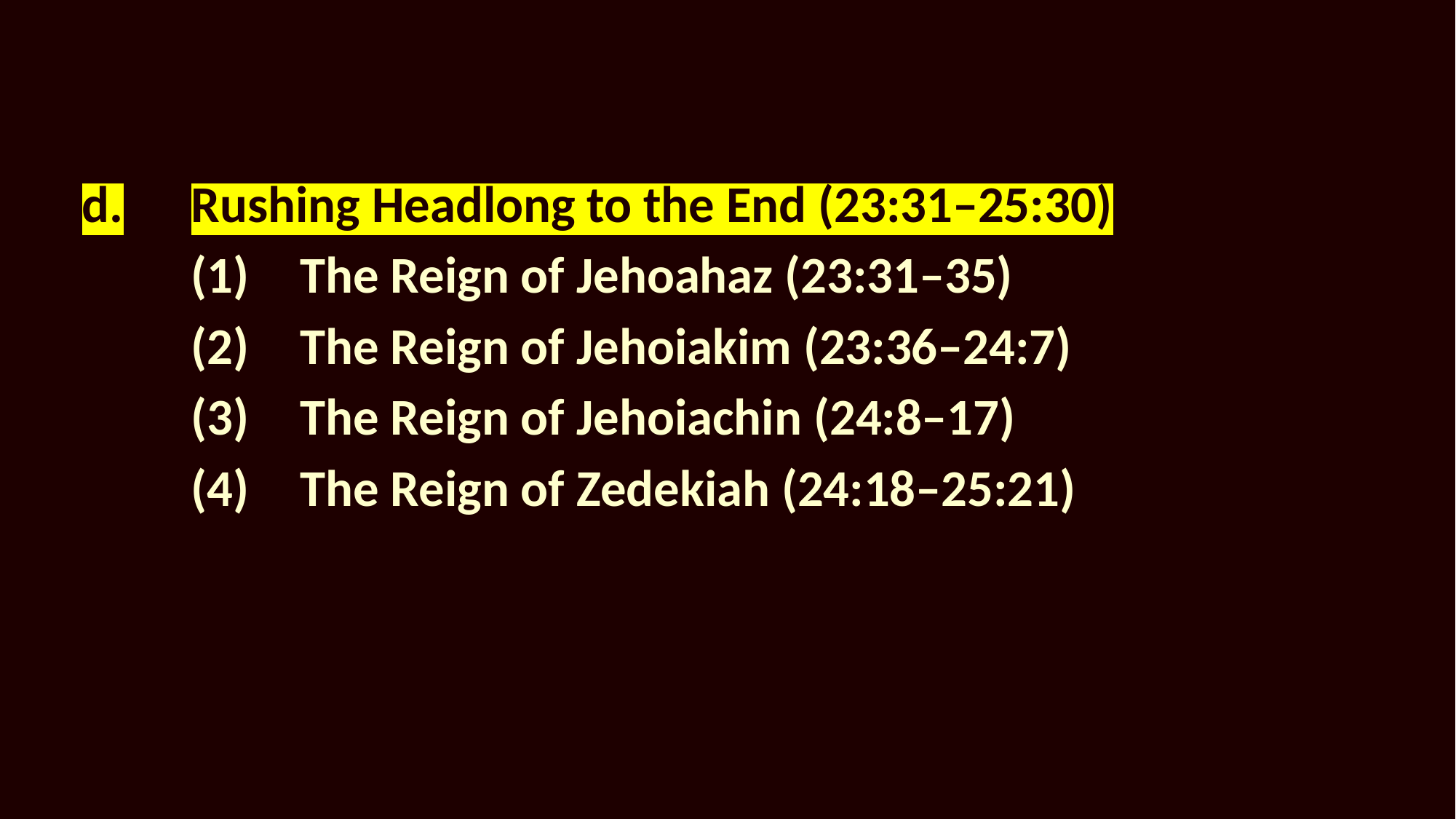

d.	Rushing Headlong to the End (23:31–25:30)
	(1)	The Reign of Jehoahaz (23:31–35)
	(2)	The Reign of Jehoiakim (23:36–24:7)
	(3)	The Reign of Jehoiachin (24:8–17)
	(4)	The Reign of Zedekiah (24:18–25:21)